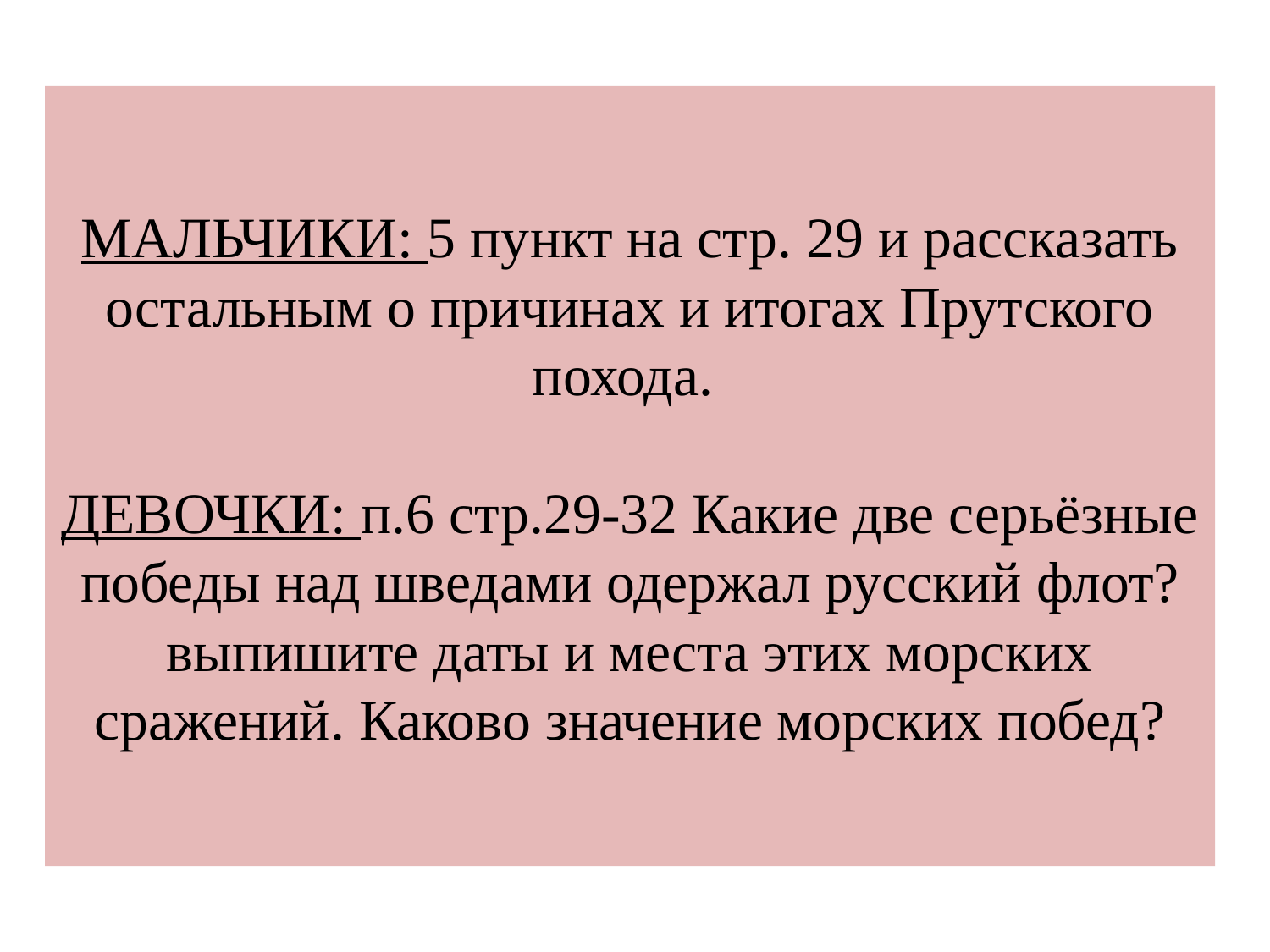

# МАЛЬЧИКИ: 5 пункт на стр. 29 и рассказать остальным о причинах и итогах Прутского похода. ДЕВОЧКИ: п.6 стр.29-32 Какие две серьёзные победы над шведами одержал русский флот? выпишите даты и места этих морских сражений. Каково значение морских побед?